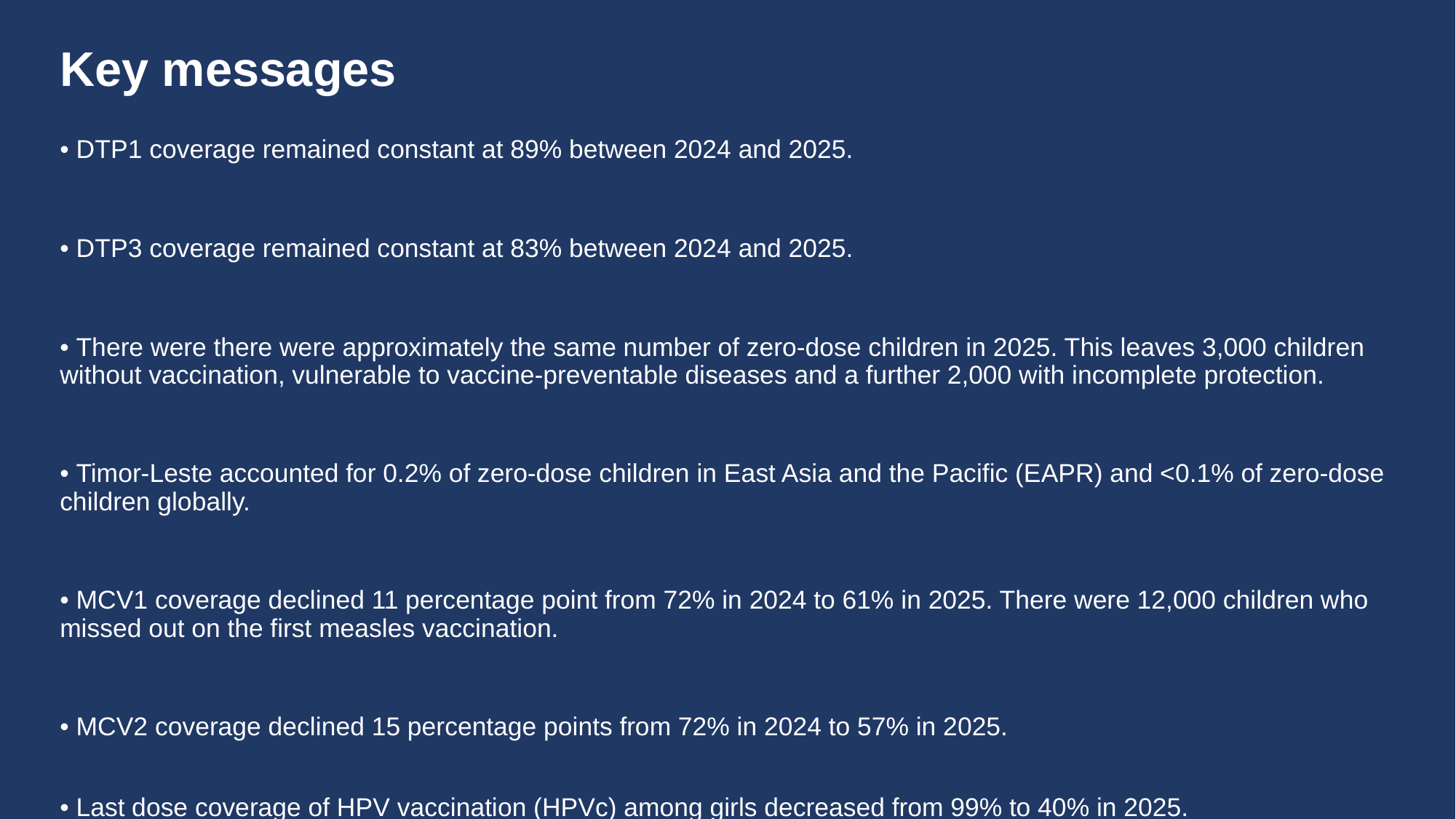

# Key messages
• DTP1 coverage remained constant at 89% between 2024 and 2025.

• DTP3 coverage remained constant at 83% between 2024 and 2025.

• There were there were approximately the same number of zero-dose children in 2025. This leaves 3,000 children without vaccination, vulnerable to vaccine-preventable diseases and a further 2,000 with incomplete protection.

• Timor-Leste accounted for 0.2% of zero-dose children in East Asia and the Pacific (EAPR) and <0.1% of zero-dose children globally.

• MCV1 coverage declined 11 percentage point from 72% in 2024 to 61% in 2025. There were 12,000 children who missed out on the first measles vaccination.

• MCV2 coverage declined 15 percentage points from 72% in 2024 to 57% in 2025.

• Last dose coverage of HPV vaccination (HPVc) among girls decreased from 99% to 40% in 2025.